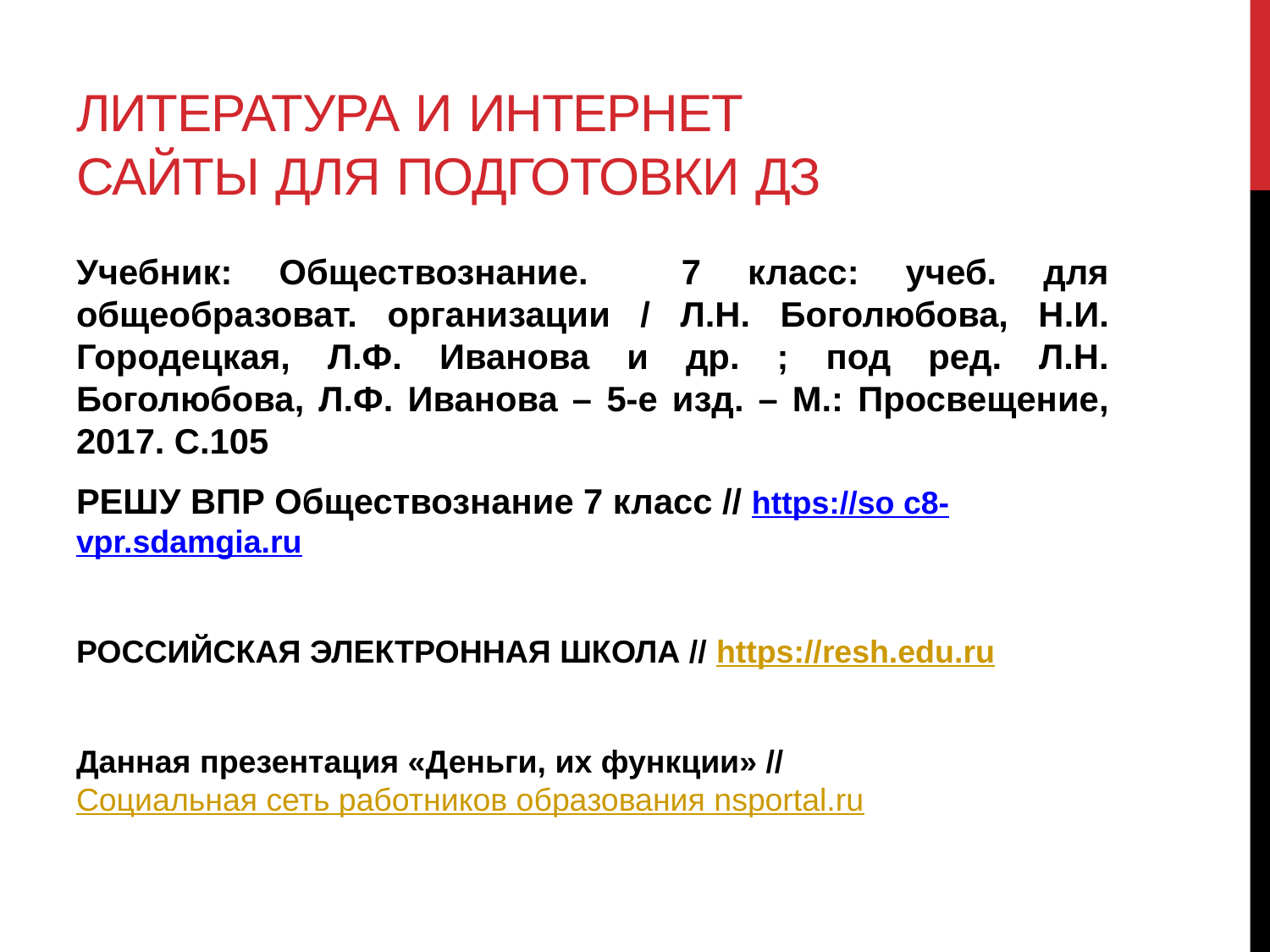

# Литература и интернет сайты для подготовки дз
Учебник: Обществознание.  7 класс: учеб. для общеобразоват. организации / Л.Н. Боголюбова, Н.И. Городецкая, Л.Ф. Иванова и др. ; под ред. Л.Н. Боголюбова, Л.Ф. Иванова – 5-е изд. – М.: Просвещение, 2017. С.105
РЕШУ ВПР Обществознание 7 класс // https://so c8-vpr.sdamgia.ru

РОССИЙСКАЯ ЭЛЕКТРОННАЯ ШКОЛА // https://resh.edu.ru

Данная презентация «Деньги, их функции» // Социальная сеть работников образования nsportal.ru